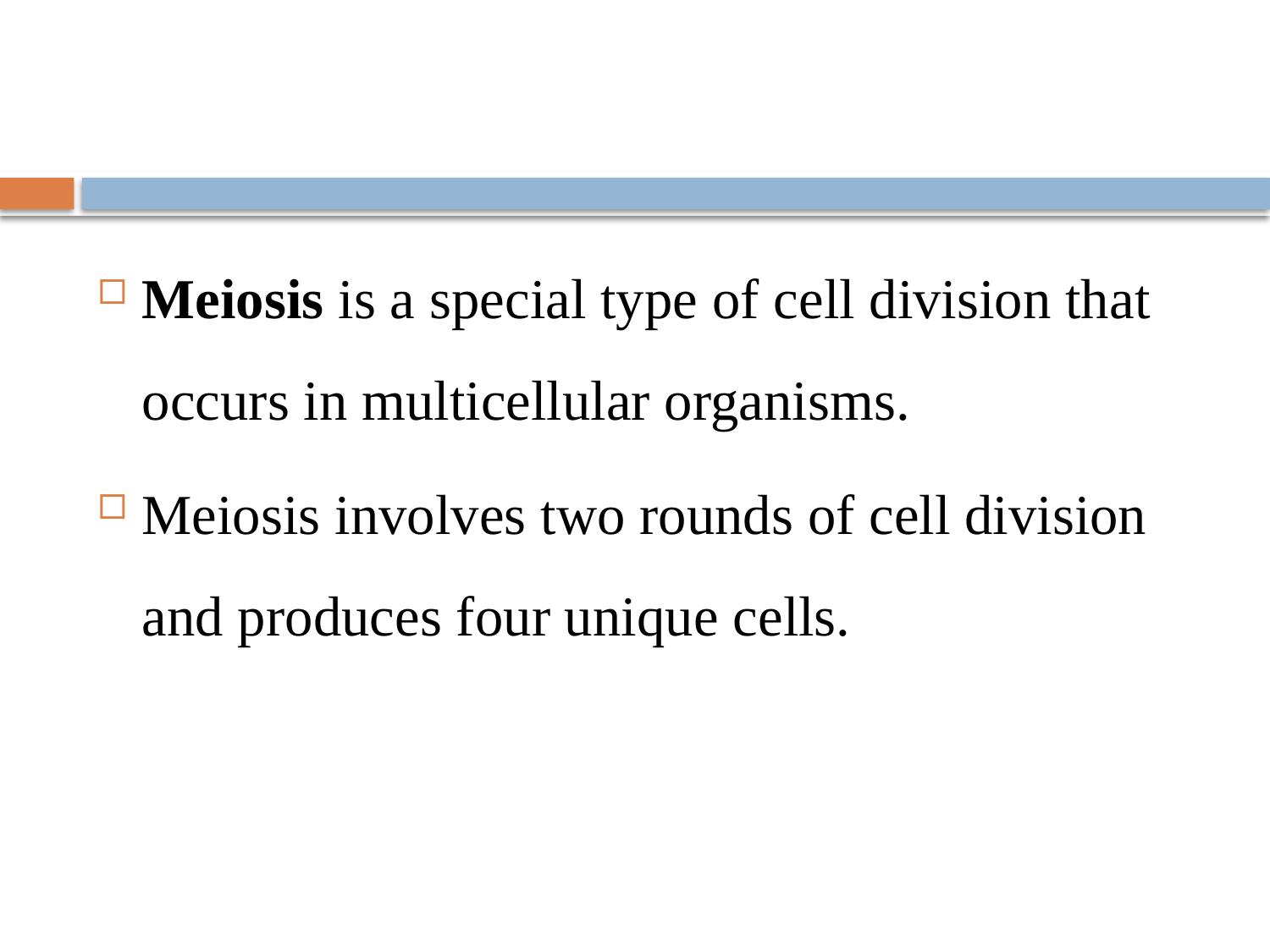

#
Meiosis is a special type of cell division that occurs in multicellular organisms.
Meiosis involves two rounds of cell division and produces four unique cells.